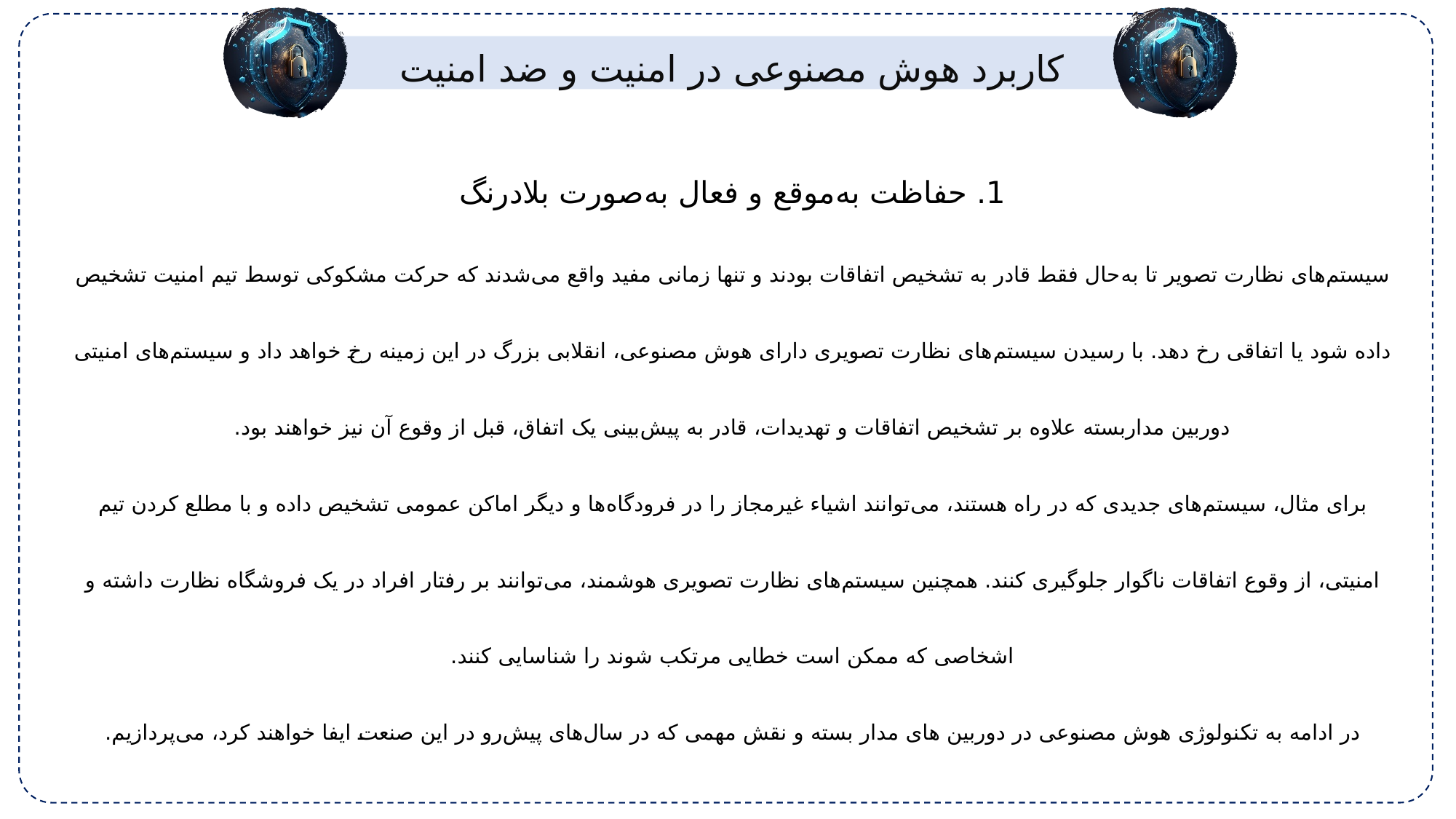

کاربرد هوش مصنوعی در امنیت و ضد امنیت
1. حفاظت به‌موقع و فعال به‌صورت بلادرنگ
سیستم‌های نظارت تصویر تا به‌حال فقط قادر به تشخیص اتفاقات بودند و تنها زمانی مفید واقع می‌شدند که حرکت مشکوکی توسط تیم امنیت تشخیص داده شود یا اتفاقی رخ دهد. با رسیدن سیستم‌های نظارت تصویری دارای هوش مصنوعی، انقلابی بزرگ در این زمینه رخ خواهد داد و سیستم‌های امنیتی دوربین مداربسته علاوه بر تشخیص اتفاقات و تهدیدات، قادر به پیش‌بینی یک اتفاق، قبل از وقوع آن نیز خواهند بود.
برای مثال، سیستم‌های جدیدی که در راه هستند، می‌توانند اشیاء غیرمجاز را در فرودگاه‌ها و دیگر اماکن عمومی تشخیص داده و با مطلع کردن تیم امنیتی، از وقوع اتفاقات ناگوار جلوگیری کنند. همچنین سیستم‌های نظارت تصویری هوشمند، می‌توانند بر رفتار افراد در یک فروشگاه نظارت داشته و اشخاصی که ممکن است خطایی مرتکب شوند را شناسایی کنند.
در ادامه به تکنولوژی هوش مصنوعی در دوربین های مدار بسته و نقش مهمی که در سال‌های پیش‌رو در این صنعت ایفا خواهند کرد، می‌پردازیم.